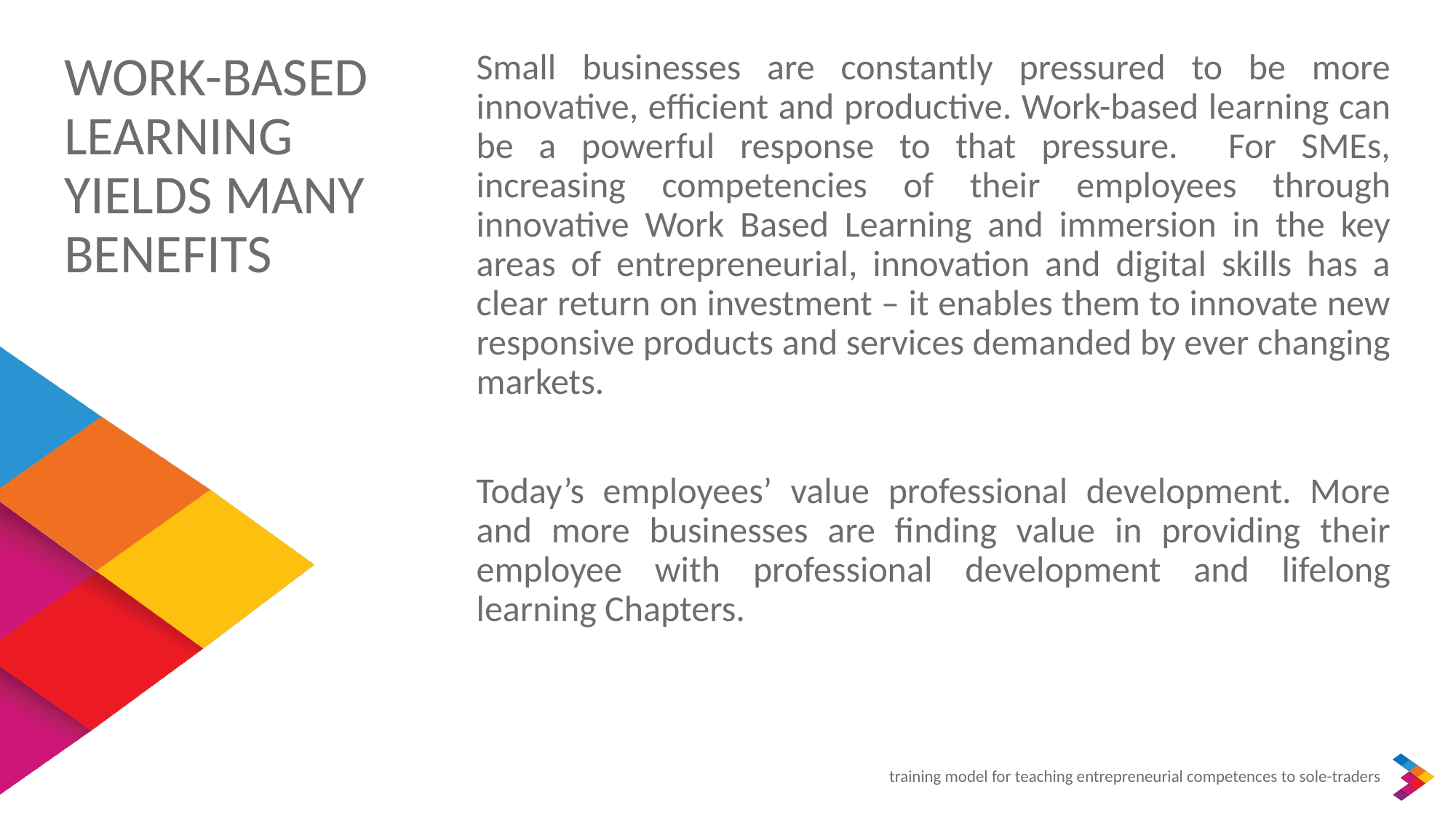

WORK-BASED LEARNING YIELDS MANY BENEFITS
Small businesses are constantly pressured to be more innovative, efficient and productive. Work-based learning can be a powerful response to that pressure.  For SMEs, increasing competencies of their employees through innovative Work Based Learning and immersion in the key areas of entrepreneurial, innovation and digital skills has a clear return on investment – it enables them to innovate new responsive products and services demanded by ever changing markets.

Today’s employees’ value professional development. More and more businesses are finding value in providing their employee with professional development and lifelong learning Chapters.